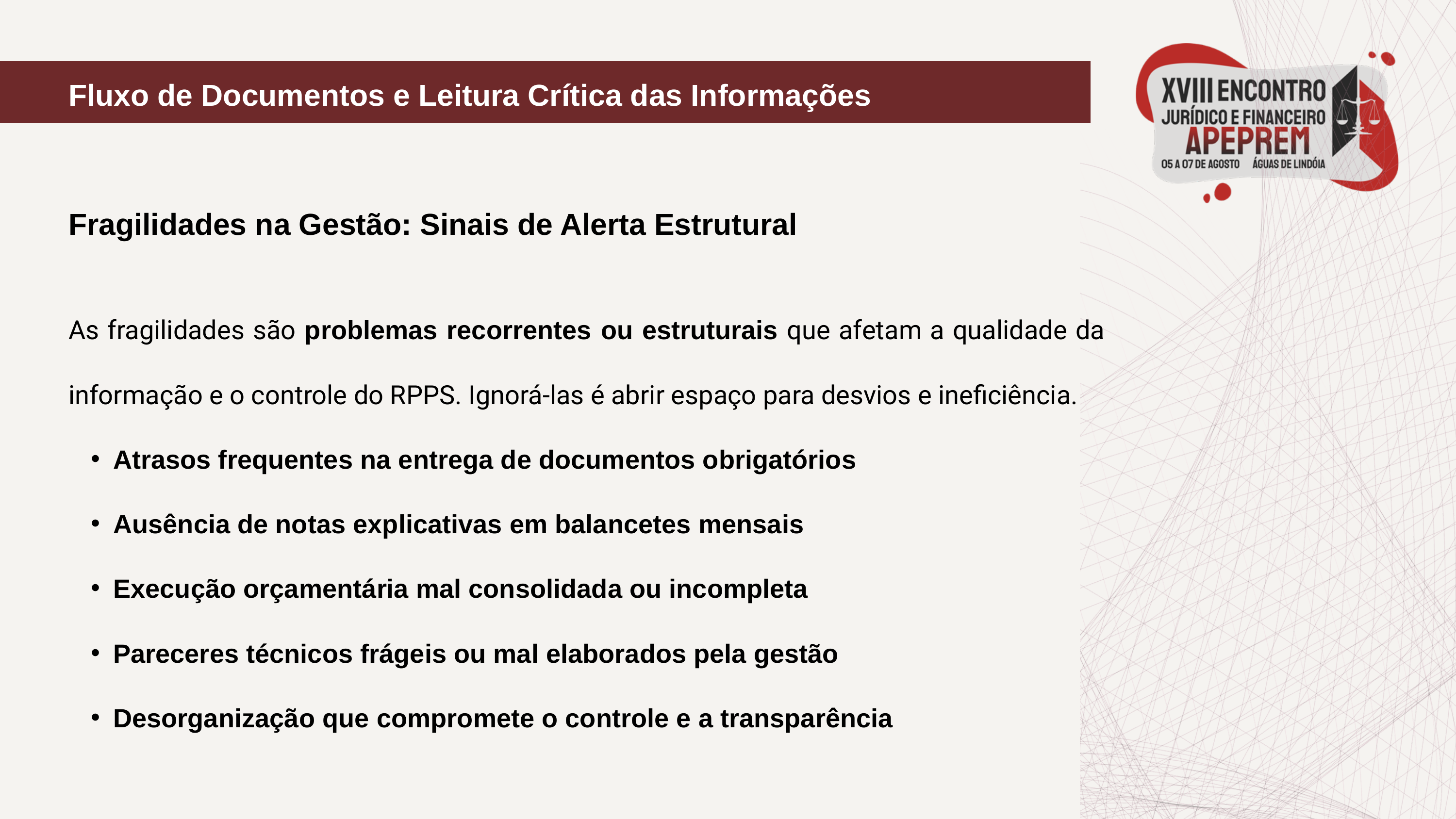

Fluxo de Documentos e Leitura Crítica das Informações
Fragilidades na Gestão: Sinais de Alerta Estrutural
As fragilidades são problemas recorrentes ou estruturais que afetam a qualidade da informação e o controle do RPPS. Ignorá-las é abrir espaço para desvios e ineficiência.
Atrasos frequentes na entrega de documentos obrigatórios
Ausência de notas explicativas em balancetes mensais
Execução orçamentária mal consolidada ou incompleta
Pareceres técnicos frágeis ou mal elaborados pela gestão
Desorganização que compromete o controle e a transparência